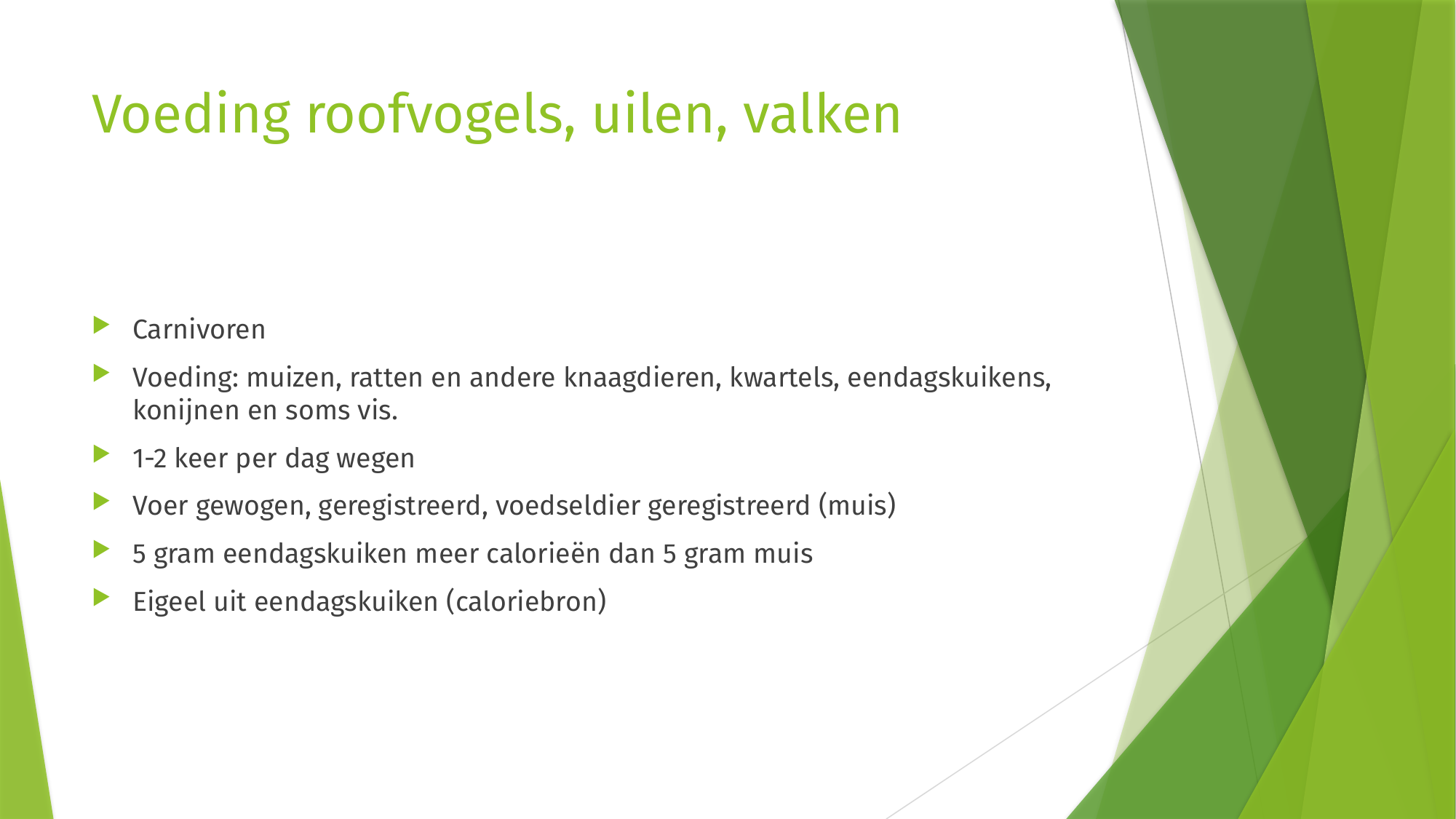

# Voeding roofvogels, uilen, valken

Carnivoren
Voeding: muizen, ratten en andere knaagdieren, kwartels, eendagskuikens, konijnen en soms vis.
1-2 keer per dag wegen
Voer gewogen, geregistreerd, voedseldier geregistreerd (muis)
5 gram eendagskuiken meer calorieën dan 5 gram muis
Eigeel uit eendagskuiken (caloriebron)